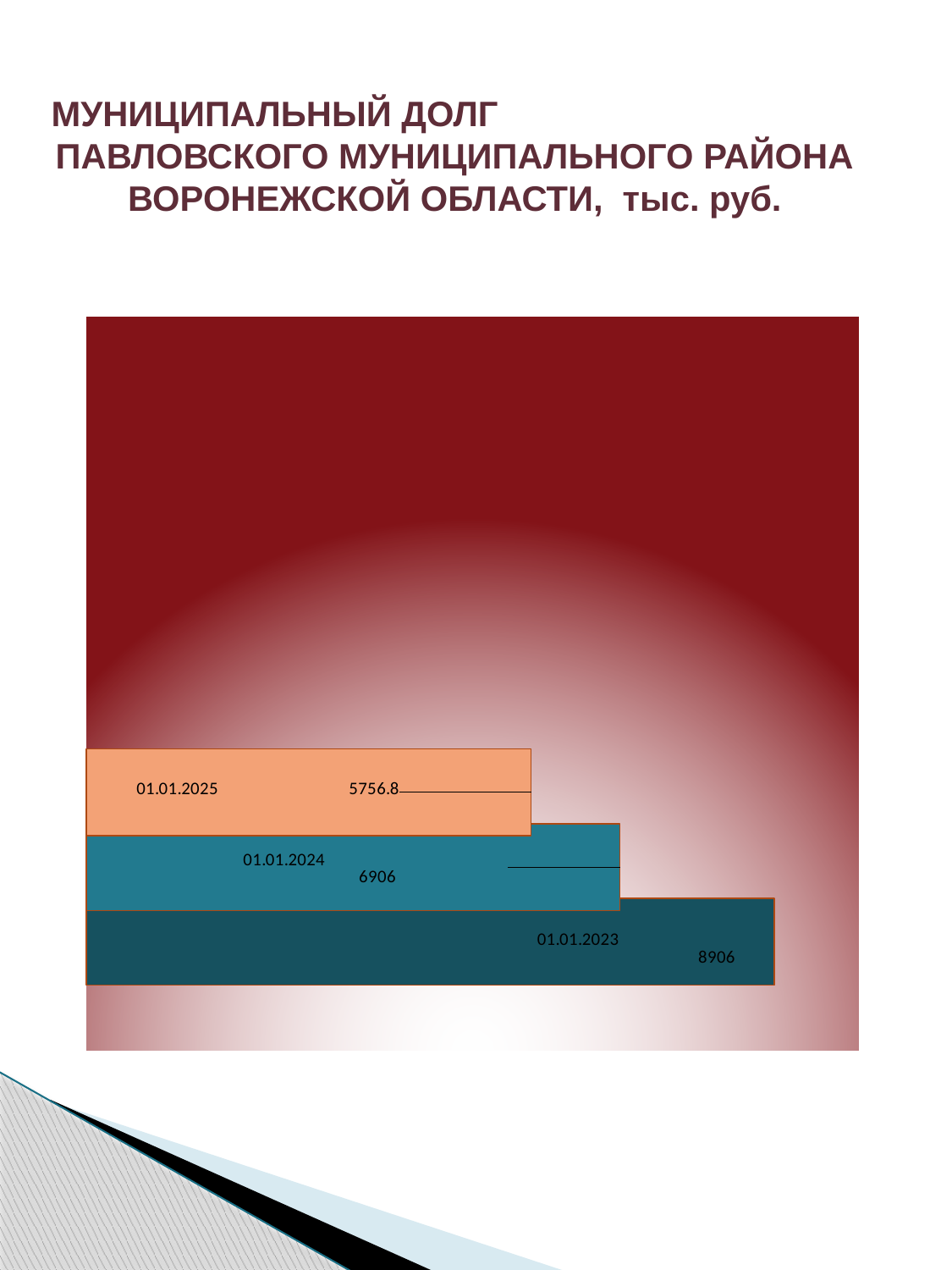

МУНИЦИПАЛЬНЫЙ ДОЛГ                                      ПАВЛОВСКОГО МУНИЦИПАЛЬНОГО РАЙОНА ВОРОНЕЖСКОЙ ОБЛАСТИ,  тыс. руб.

### Chart

| Category | 01.01.2023 | 01.01.2024 | 01.01.2025 |
|---|---|---|---|